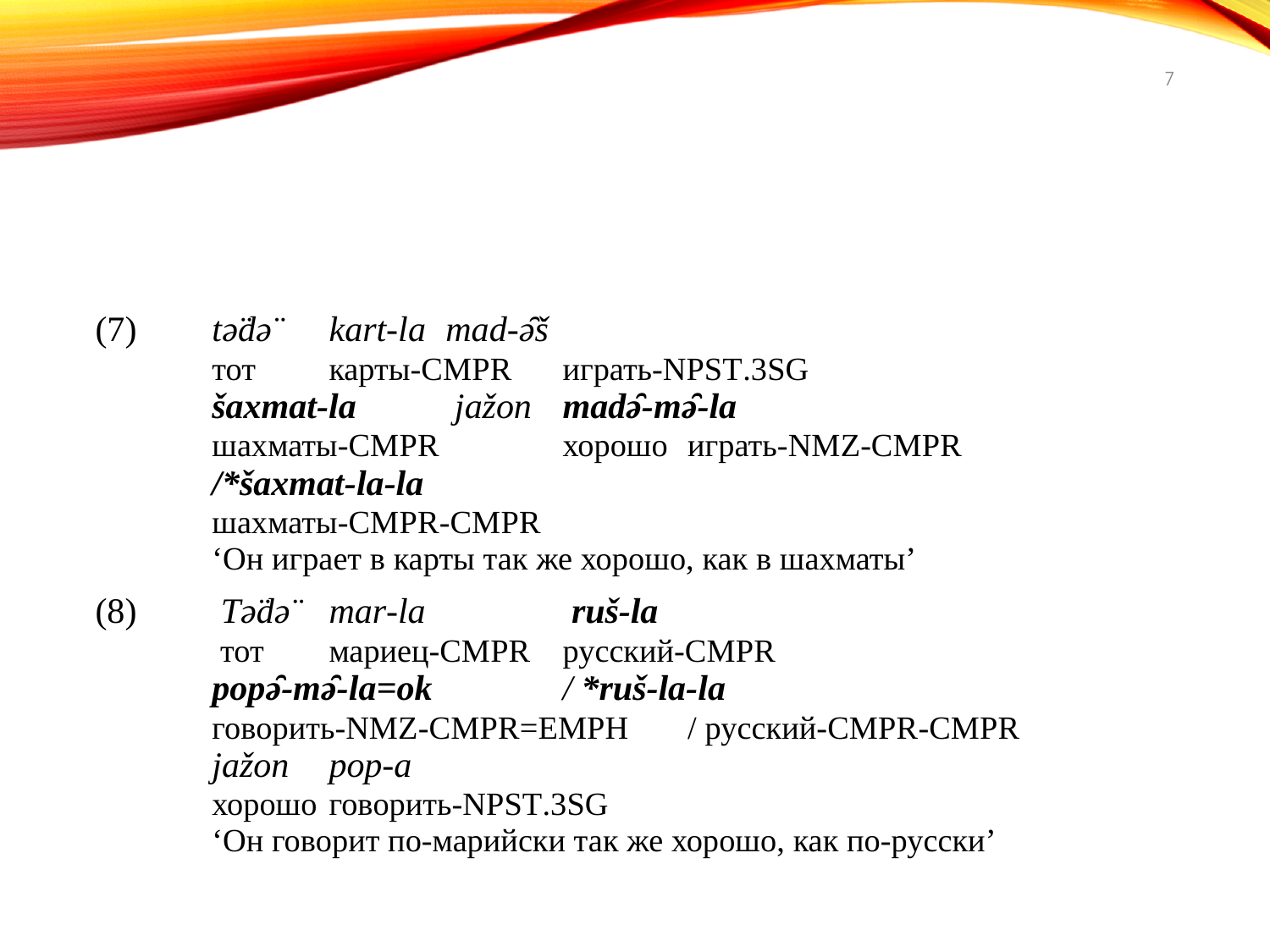

7
#
(7)	tə̈də̈ 	kart-la 	mad-ə̑š
	тот	карты-cmpr 	играть-npst.3sg
	šaxmat-la	 jažon 	madə̑-mə̑-la
	шахматы-cmpr 	хорошо	 играть-nmz-cmpr
	/*šaxmat-la-la
	шахматы-cmpr-cmpr
	‘Он играет в карты так же хорошо, как в шахматы’
(8)	 Tə̈də̈ 	mar-la	      	 ruš-la
	 тот 	мариец-cmpr 	русский-cmpr
	popə̑-mə̑-la=ok 	     		/ *ruš-la-la
	говорить-nmz-cmpr=emph	 / русский-cmpr-cmpr
	jažon 		pop-a
	хорошо 		говорить-npst.3sg
	‘Он говорит по-марийски так же хорошо, как по-русски’